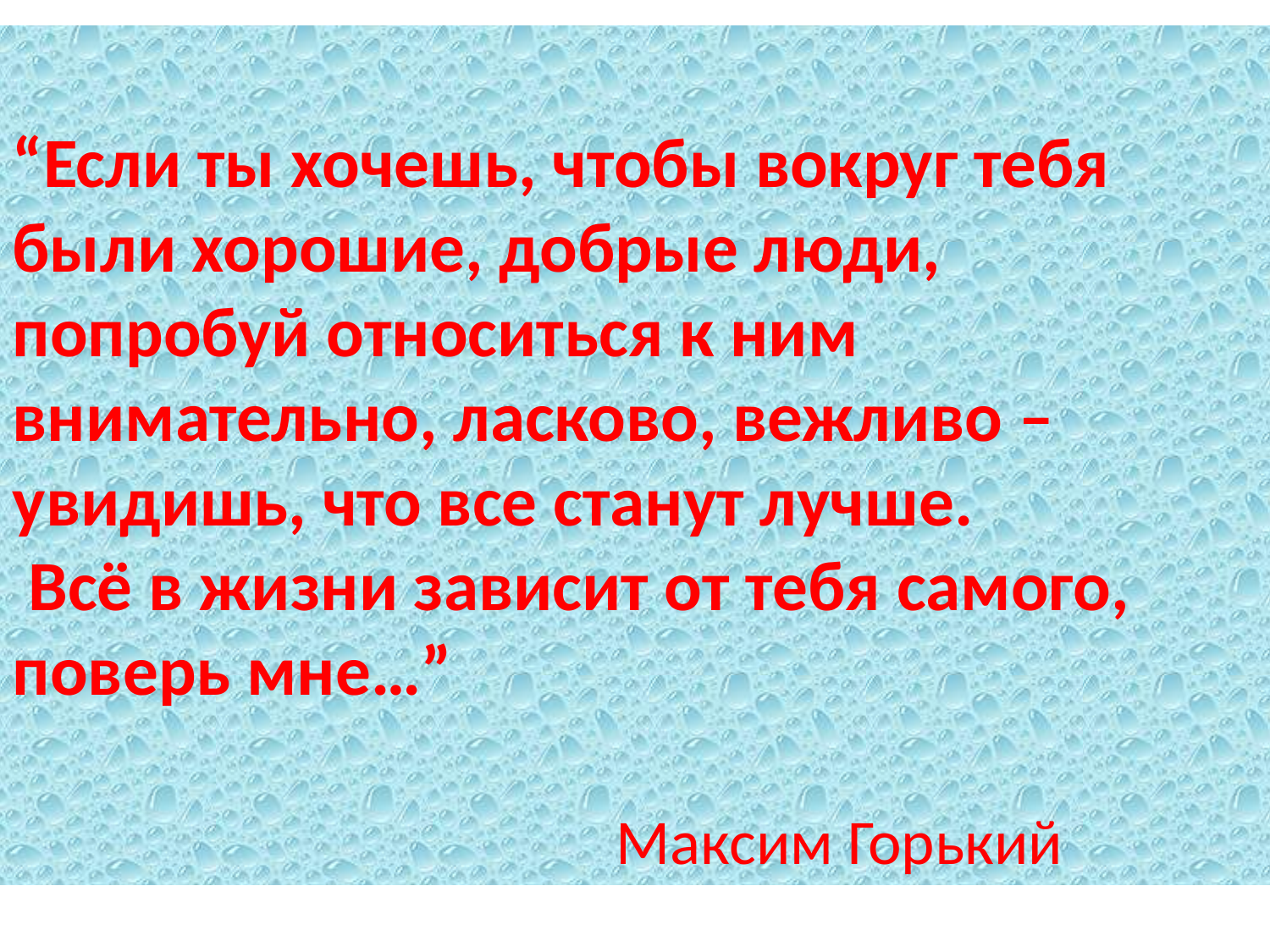

“Если ты хочешь, чтобы вокруг тебя были хорошие, добрые люди,
попробуй относиться к ним внимательно, ласково, вежливо – увидишь, что все станут лучше.
 Всё в жизни зависит от тебя самого, поверь мне…”

                                      Максим Горький